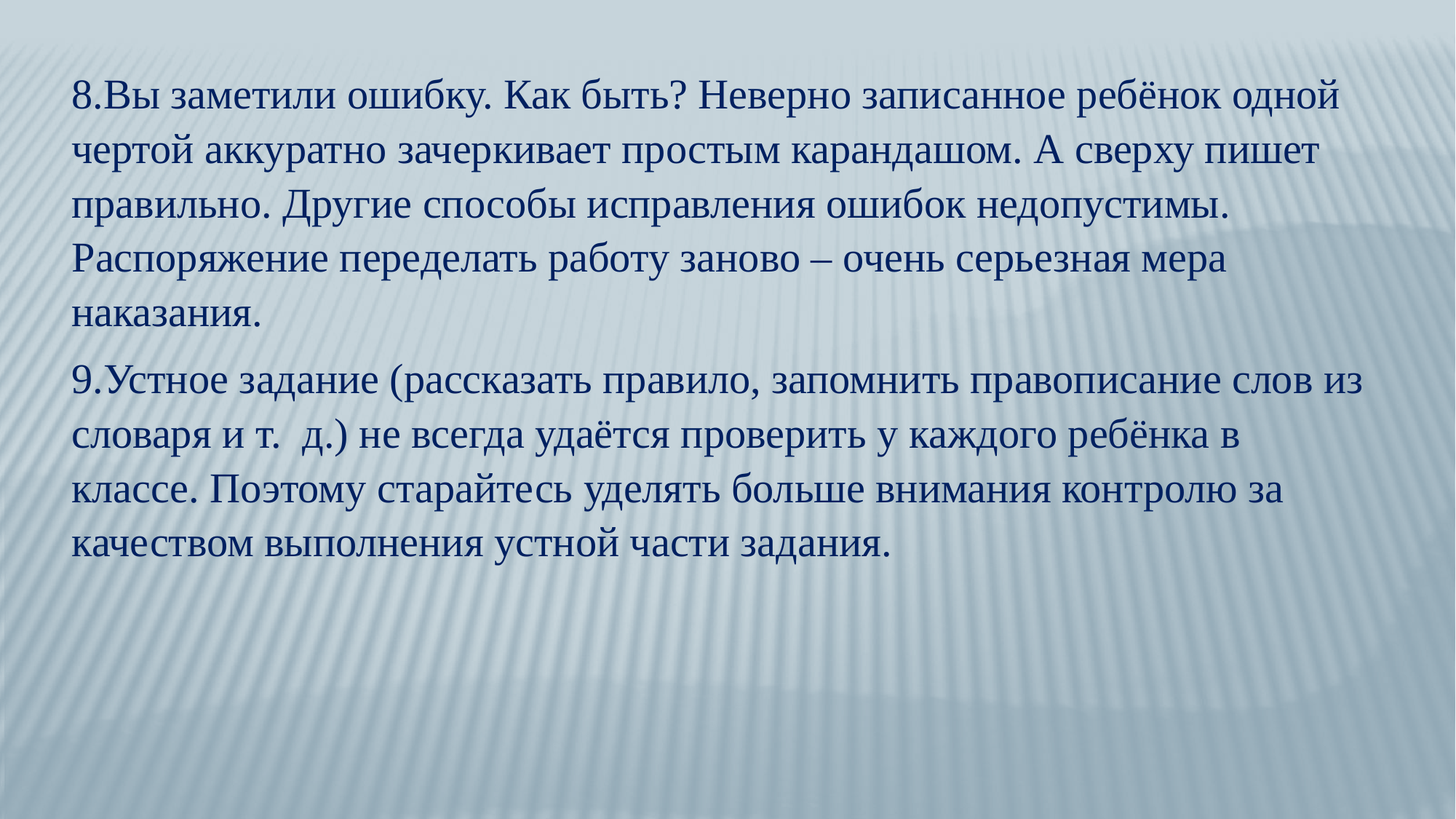

8.Вы заметили ошибку. Как быть? Неверно записанное ребёнок одной чертой аккуратно зачеркивает простым карандашом. А сверху пишет правильно. Другие способы исправления ошибок недопустимы. Распоряжение переделать работу заново – очень серьезная мера наказания.
9.Устное задание (рассказать правило, запомнить правописание слов из словаря и т.  д.) не всегда удаётся проверить у каждого ребёнка в классе. Поэтому старайтесь уделять больше внимания контролю за качеством выполнения устной части задания.